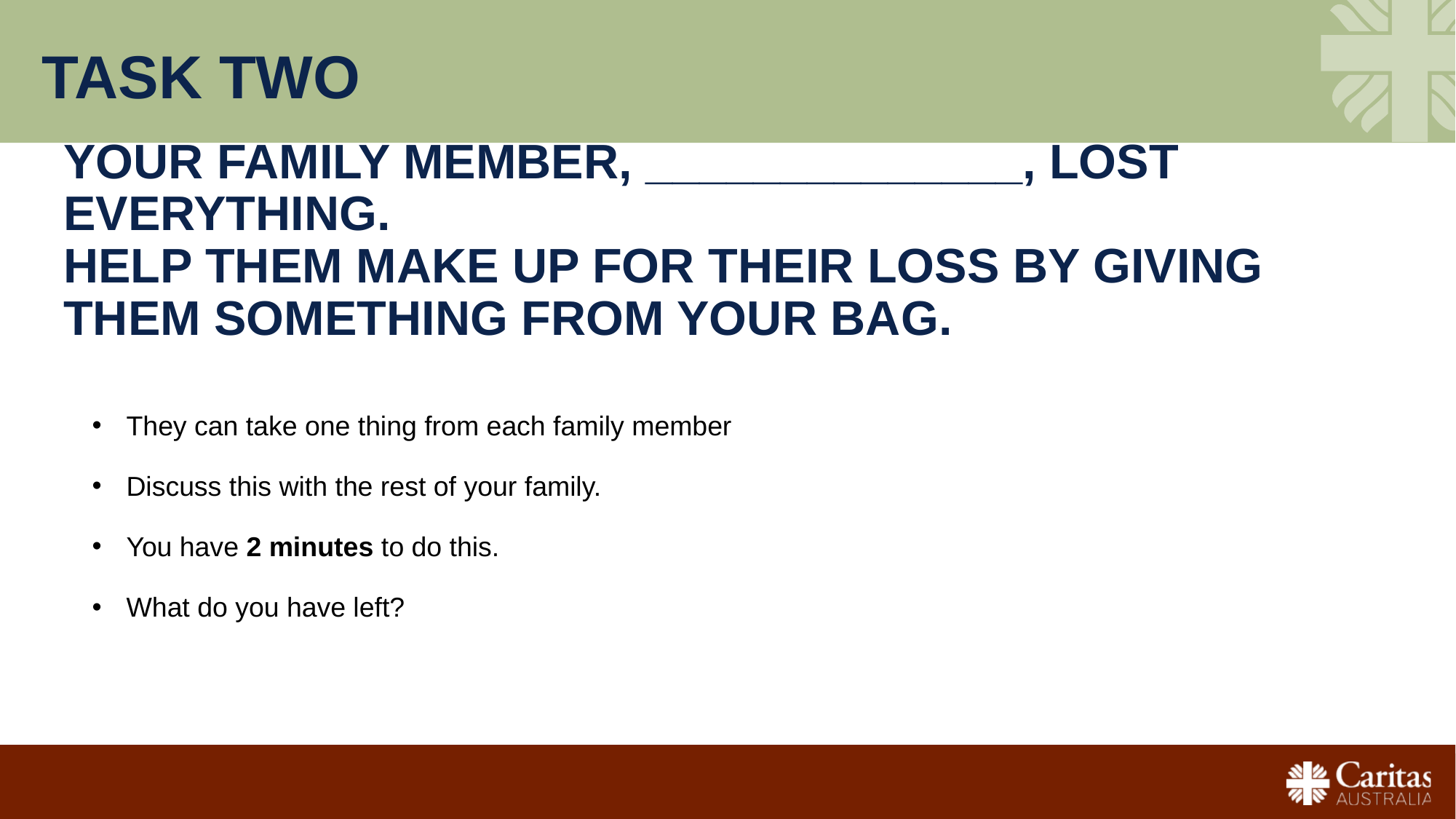

# Task Two
Your family member, ______________, lost everything.
Help them make up for their loss by giving them something from your bag.
They can take one thing from each family member
Discuss this with the rest of your family.
You have 2 minutes to do this.
What do you have left?